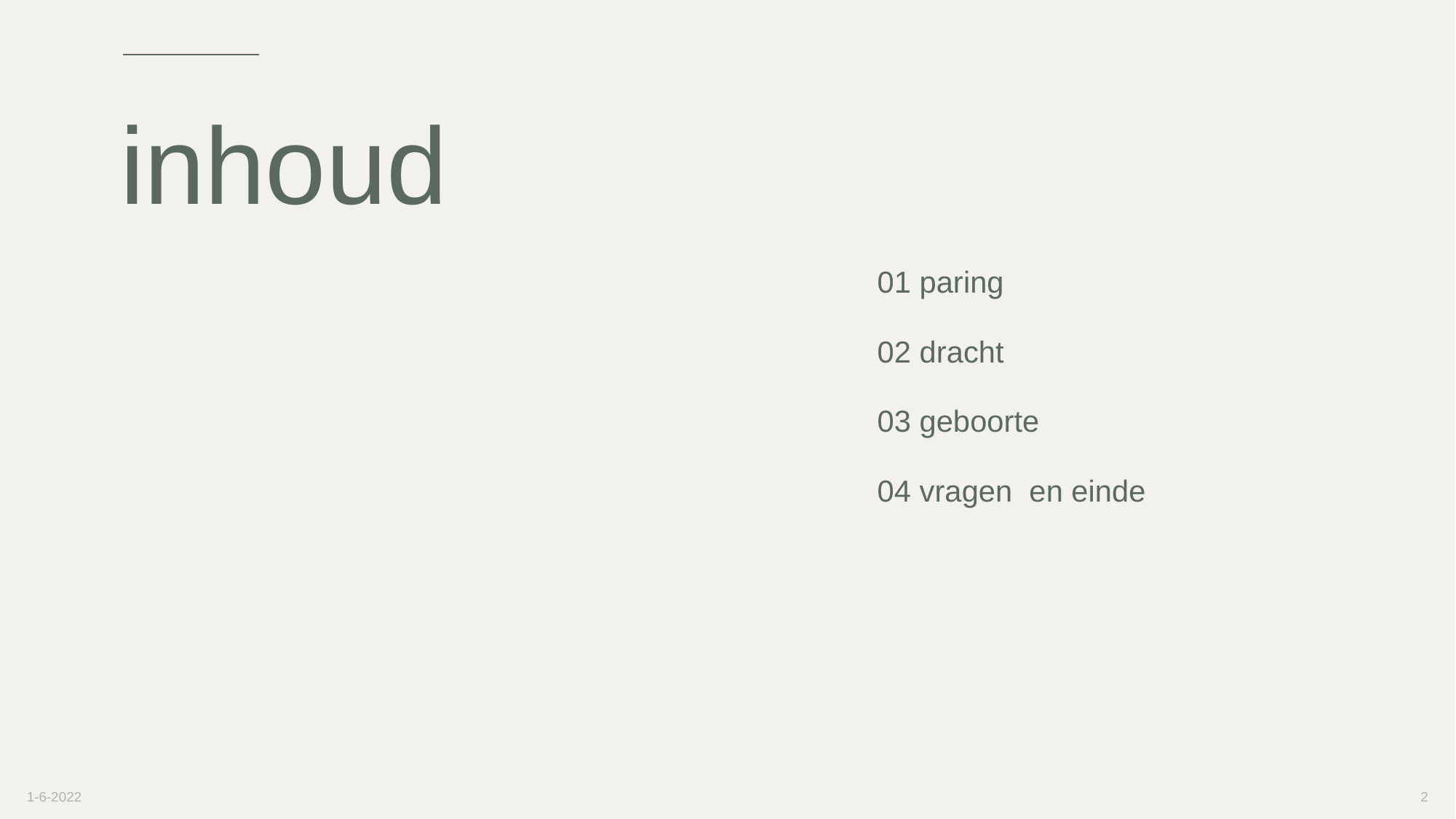

# inhoud
01 paring
02 dracht
03 geboorte
04 vragen  en einde

1-6-2022
2